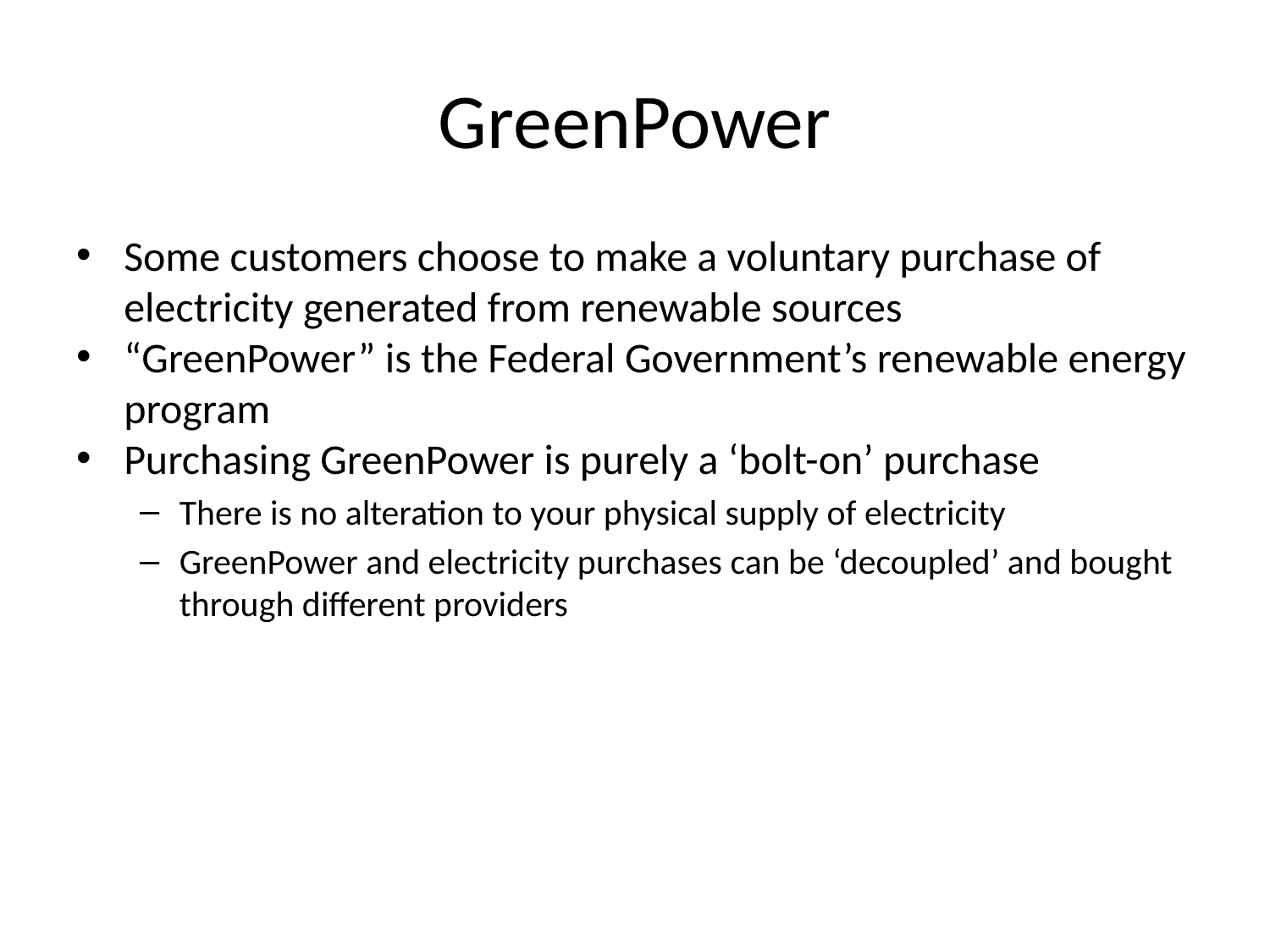

# GreenPower
Some customers choose to make a voluntary purchase of electricity generated from renewable sources
“GreenPower” is the Federal Government’s renewable energy program
Purchasing GreenPower is purely a ‘bolt-on’ purchase
There is no alteration to your physical supply of electricity
GreenPower and electricity purchases can be ‘decoupled’ and bought through different providers